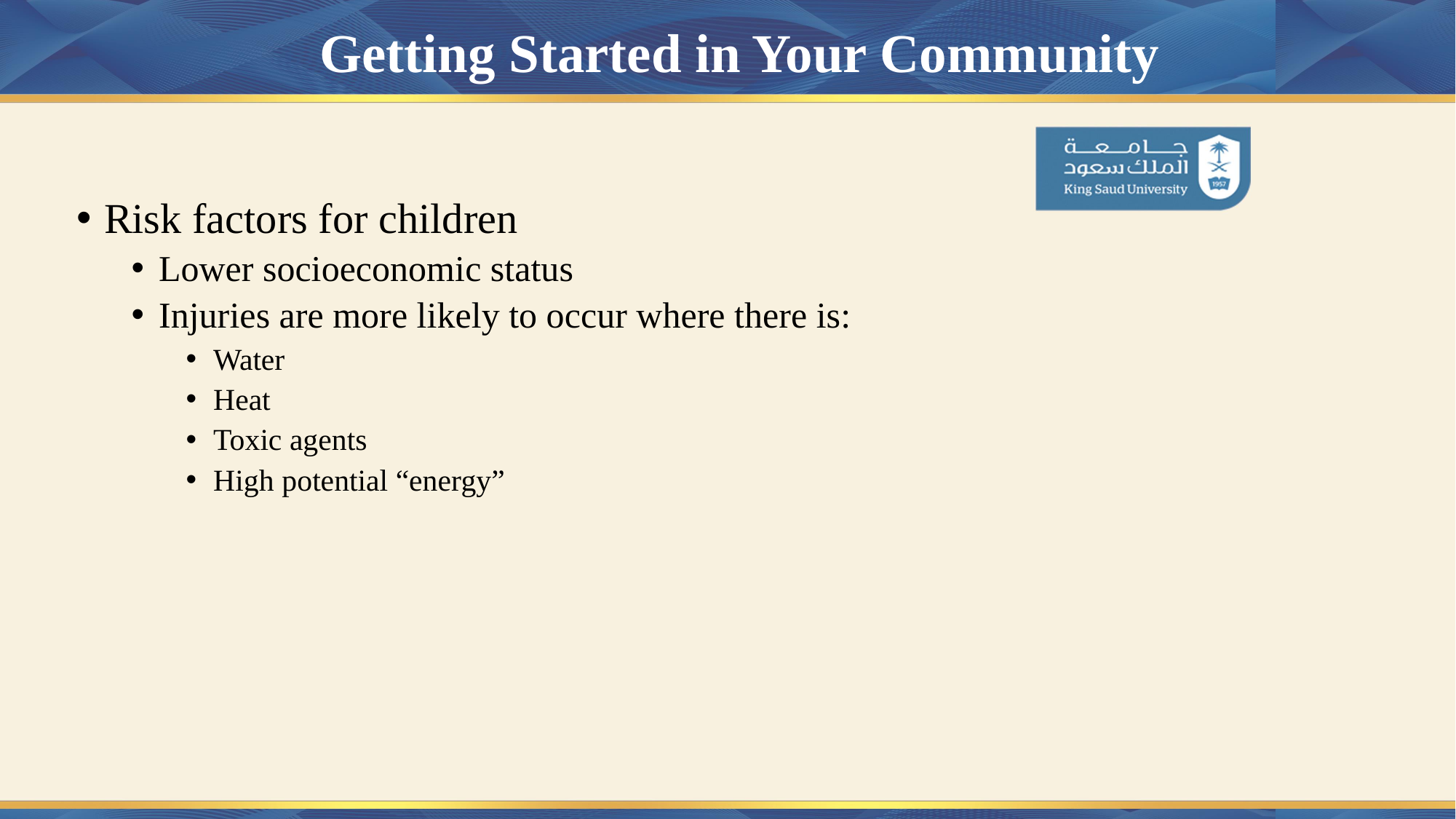

# Getting Started in Your Community
Risk factors for children
Lower socioeconomic status
Injuries are more likely to occur where there is:
Water
Heat
Toxic agents
High potential “energy”